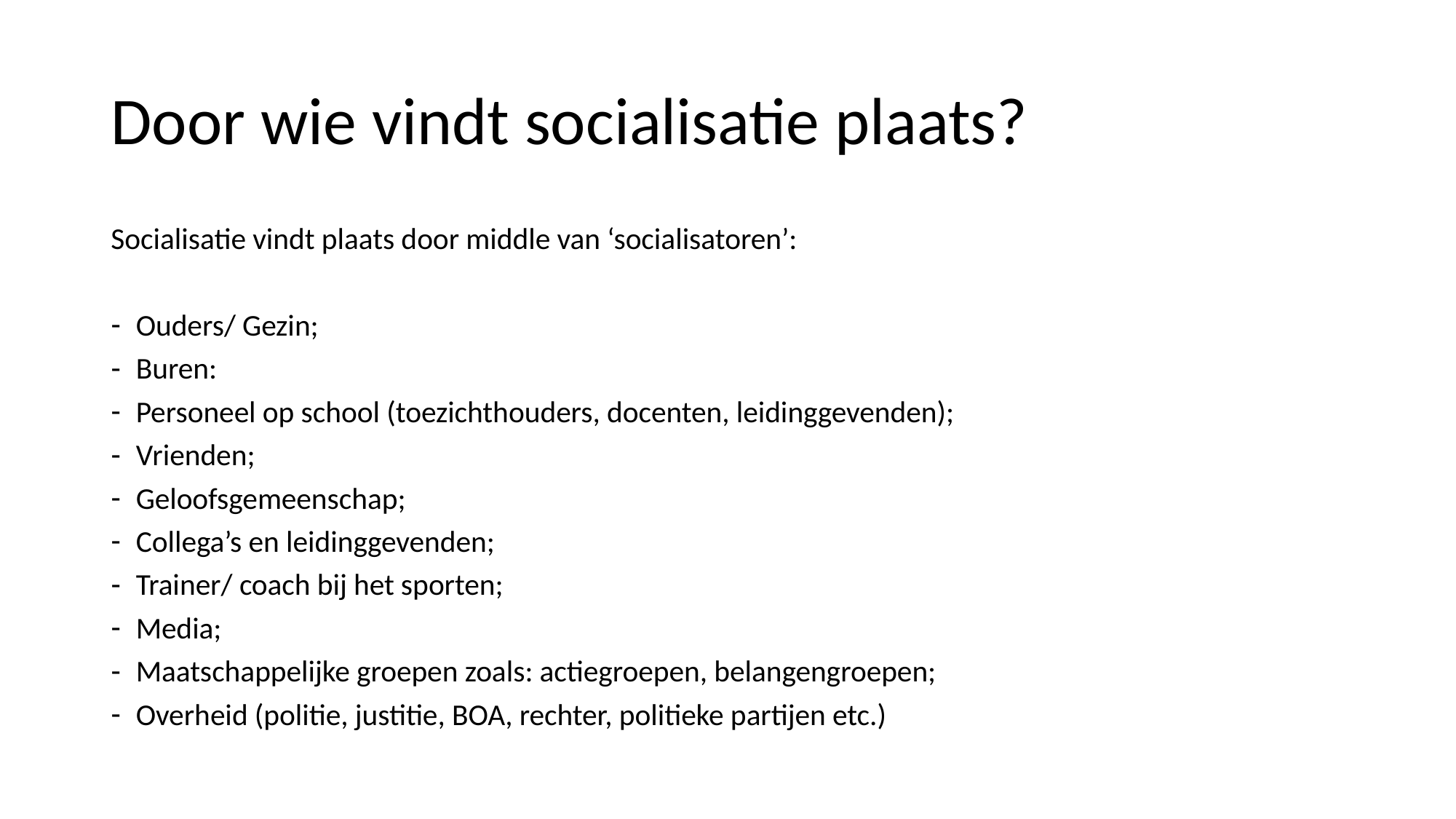

# Door wie vindt socialisatie plaats?
Socialisatie vindt plaats door middle van ‘socialisatoren’:

Ouders/ Gezin;
Buren:
Personeel op school (toezichthouders, docenten, leidinggevenden);
Vrienden;
Geloofsgemeenschap;
Collega’s en leidinggevenden;
Trainer/ coach bij het sporten;
Media;
Maatschappelijke groepen zoals: actiegroepen, belangengroepen;
Overheid (politie, justitie, BOA, rechter, politieke partijen etc.)